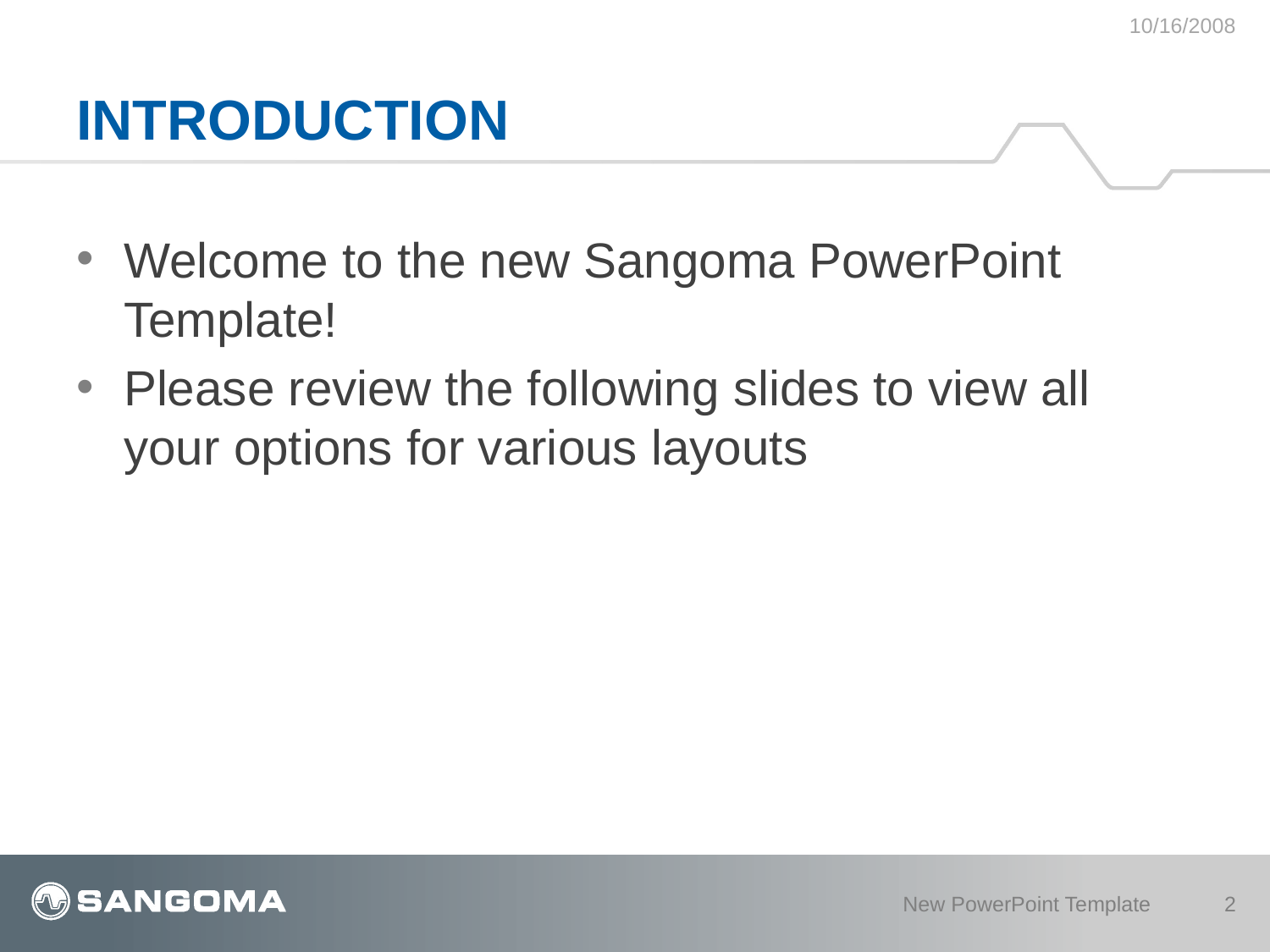

10/16/2008
# INTRODUCTION
Welcome to the new Sangoma PowerPoint Template!
Please review the following slides to view all your options for various layouts
New PowerPoint Template
2